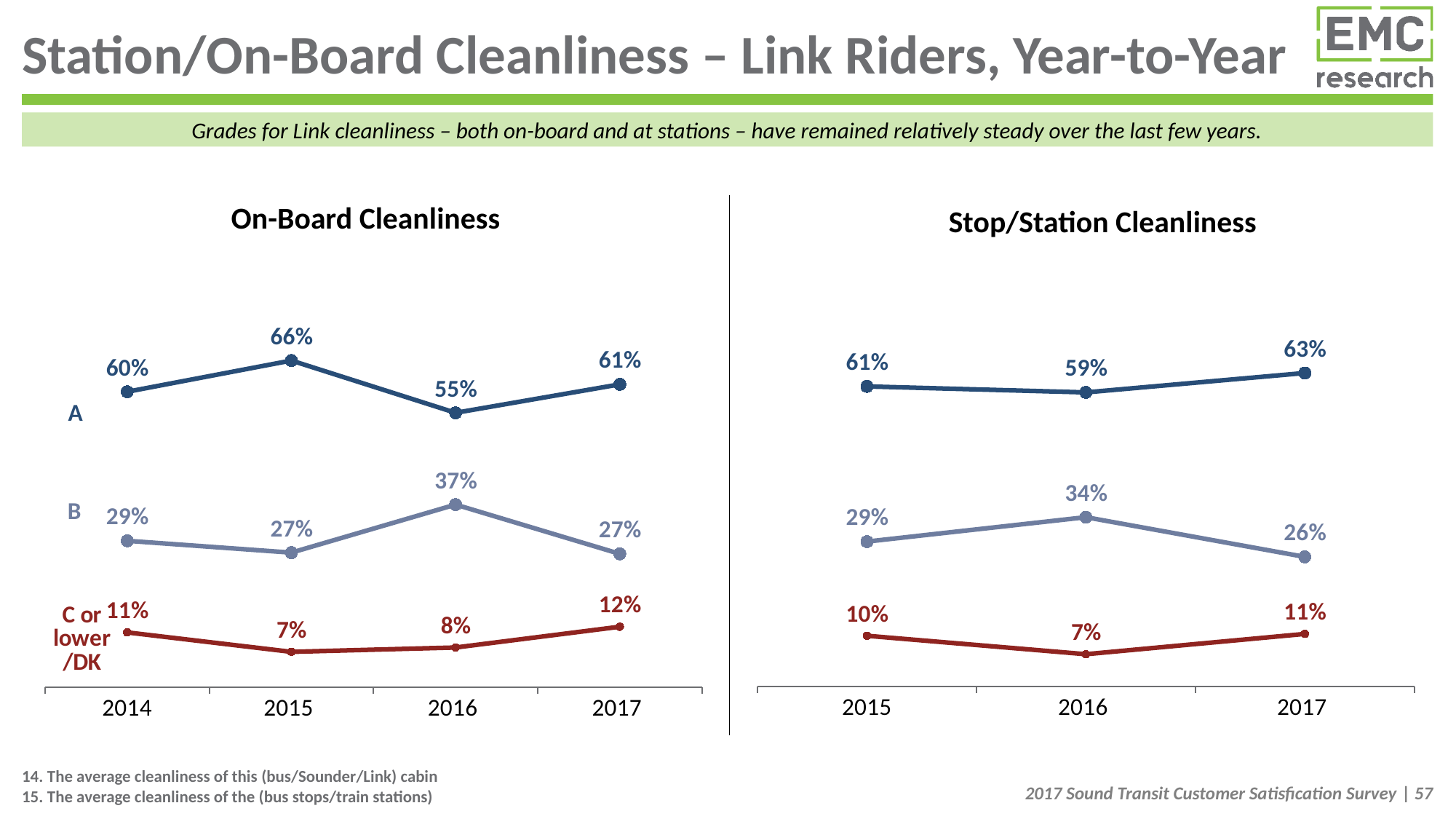

# Station/On-Board Cleanliness – Link Riders, Year-to-Year
Grades for Link cleanliness – both on-board and at stations – have remained relatively steady over the last few years.
On-Board Cleanliness
Stop/Station Cleanliness

### Chart

| Category | A | B | C or lower/DK |
|---|---|---|---|
| 2015 | 0.6052032084827973 | 0.2923322845845383 | 0.10246450693266275 |
| 2016  | 0.5931587175136661 | 0.3415122071719322 | 0.06532907531440223 |
| 2017  | 0.6322713646463486 | 0.2615327600572479 | 0.10619587529640558 |

### Chart

| Category | A | B | C or lower/DK |
|---|---|---|---|
| 2014 | 0.595275843292349 | 0.2947204310320116 | 0.11000372567563943 |
| 2015  | 0.6582098736559279 | 0.270909587588655 | 0.07088053875541504 |
| 2016  | 0.5527819098796659 | 0.3676517735816624 | 0.07956631653867163 |
| 2017  | 0.6101800106740205 | 0.2683658060042882 | 0.12145418332169372 |
14. The average cleanliness of this (bus/Sounder/Link) cabin
15. The average cleanliness of the (bus stops/train stations)